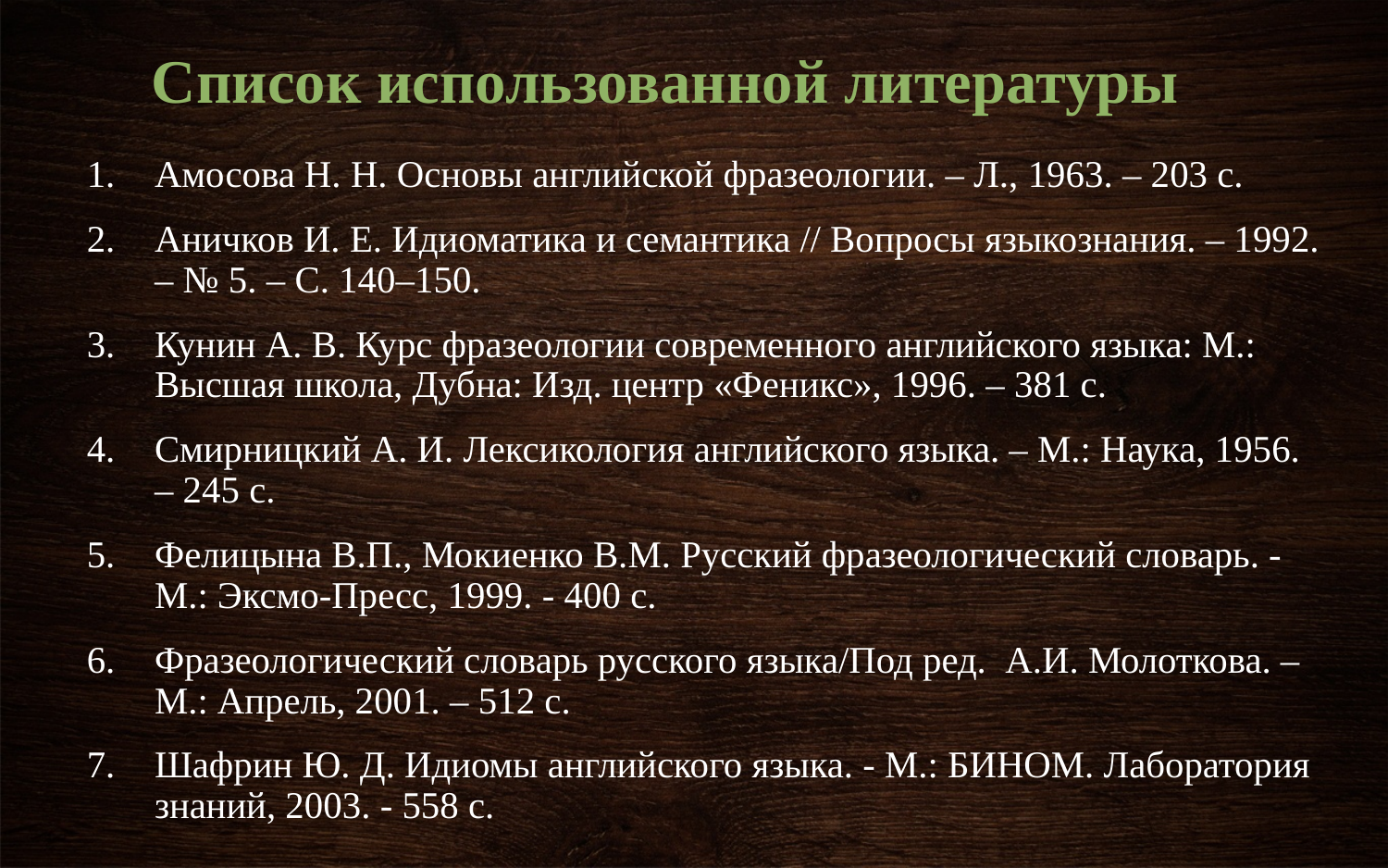

# Список использованной литературы
Амосова Н. Н. Основы английской фразеологии. – Л., 1963. – 203 с.
Аничков И. Е. Идиоматика и семантика // Вопросы языкознания. – 1992. – № 5. – С. 140–150.
Кунин А. В. Курс фразеологии современного английского языка: М.: Высшая школа, Дубна: Изд. центр «Феникс», 1996. – 381 с.
Смирницкий А. И. Лексикология английского языка. – М.: Наука, 1956. – 245 с.
Фелицына В.П., Мокиенко В.М. Русский фразеологический словарь. - М.: Эксмо-Пресс, 1999. - 400 с.
Фразеологический словарь русского языка/Под ред.  А.И. Молоткова. – М.: Апрель, 2001. – 512 с.
Шафрин Ю. Д. Идиомы английского языка. - М.: БИНОМ. Лаборатория знаний, 2003. - 558 с.